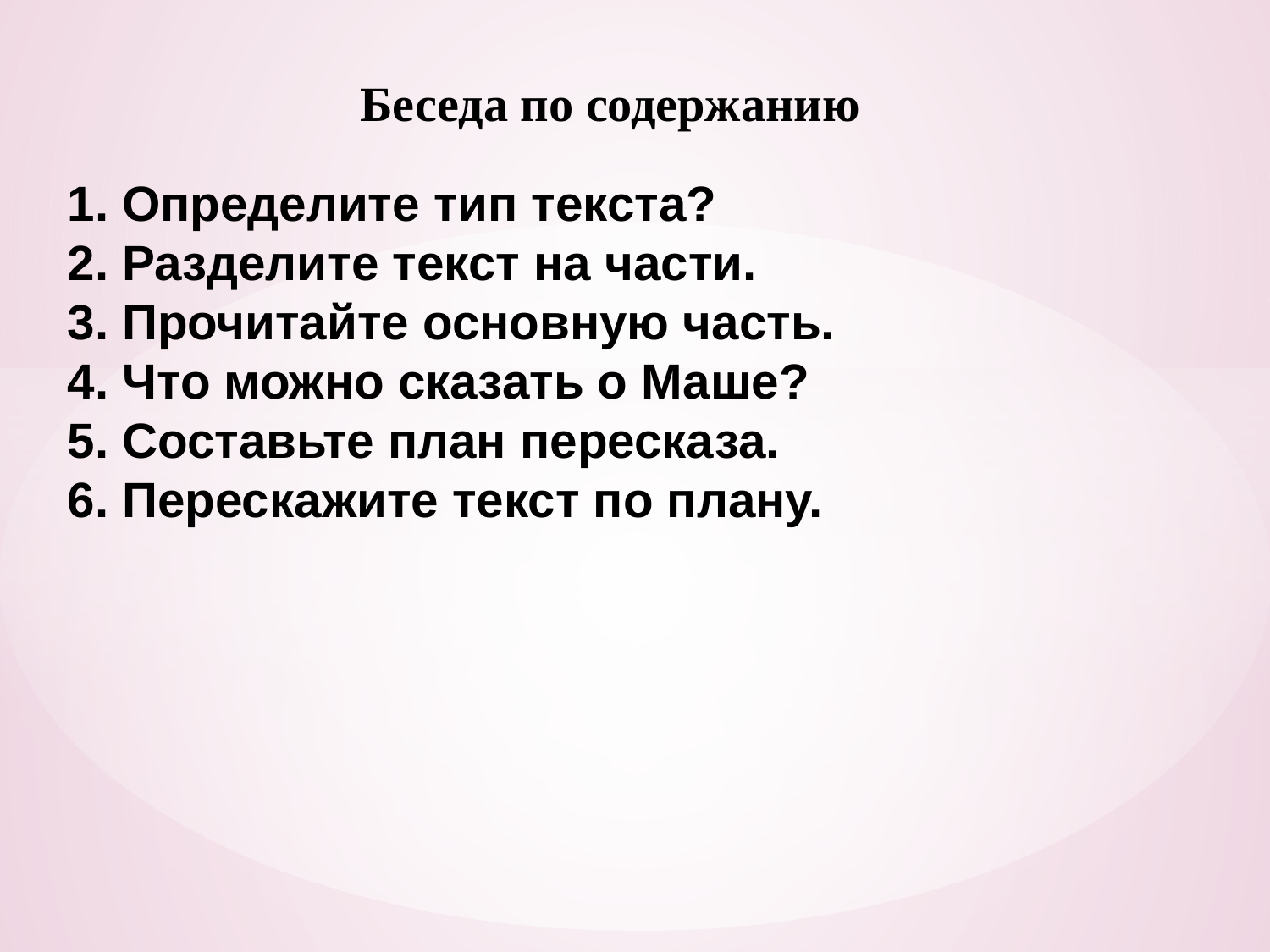

Беседа по содержанию

1. Определите тип текста?
2. Разделите текст на части.
3. Прочитайте основную часть.
4. Что можно сказать о Маше?
5. Составьте план пересказа.
6. Перескажите текст по плану.